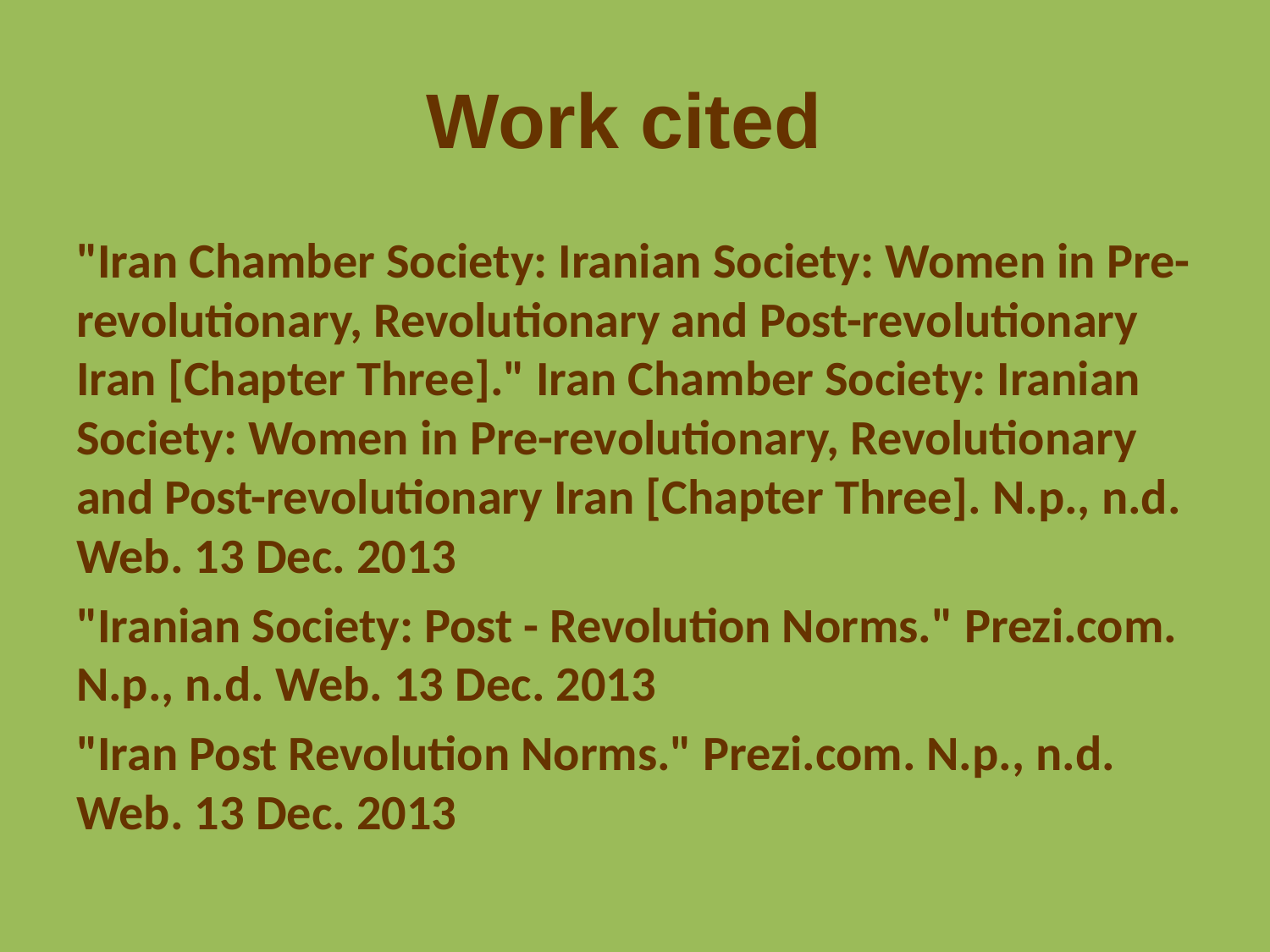

# Work cited
"Iran Chamber Society: Iranian Society: Women in Pre-revolutionary, Revolutionary and Post-revolutionary Iran [Chapter Three]." Iran Chamber Society: Iranian Society: Women in Pre-revolutionary, Revolutionary and Post-revolutionary Iran [Chapter Three]. N.p., n.d. Web. 13 Dec. 2013
"Iranian Society: Post - Revolution Norms." Prezi.com. N.p., n.d. Web. 13 Dec. 2013
"Iran Post Revolution Norms." Prezi.com. N.p., n.d. Web. 13 Dec. 2013